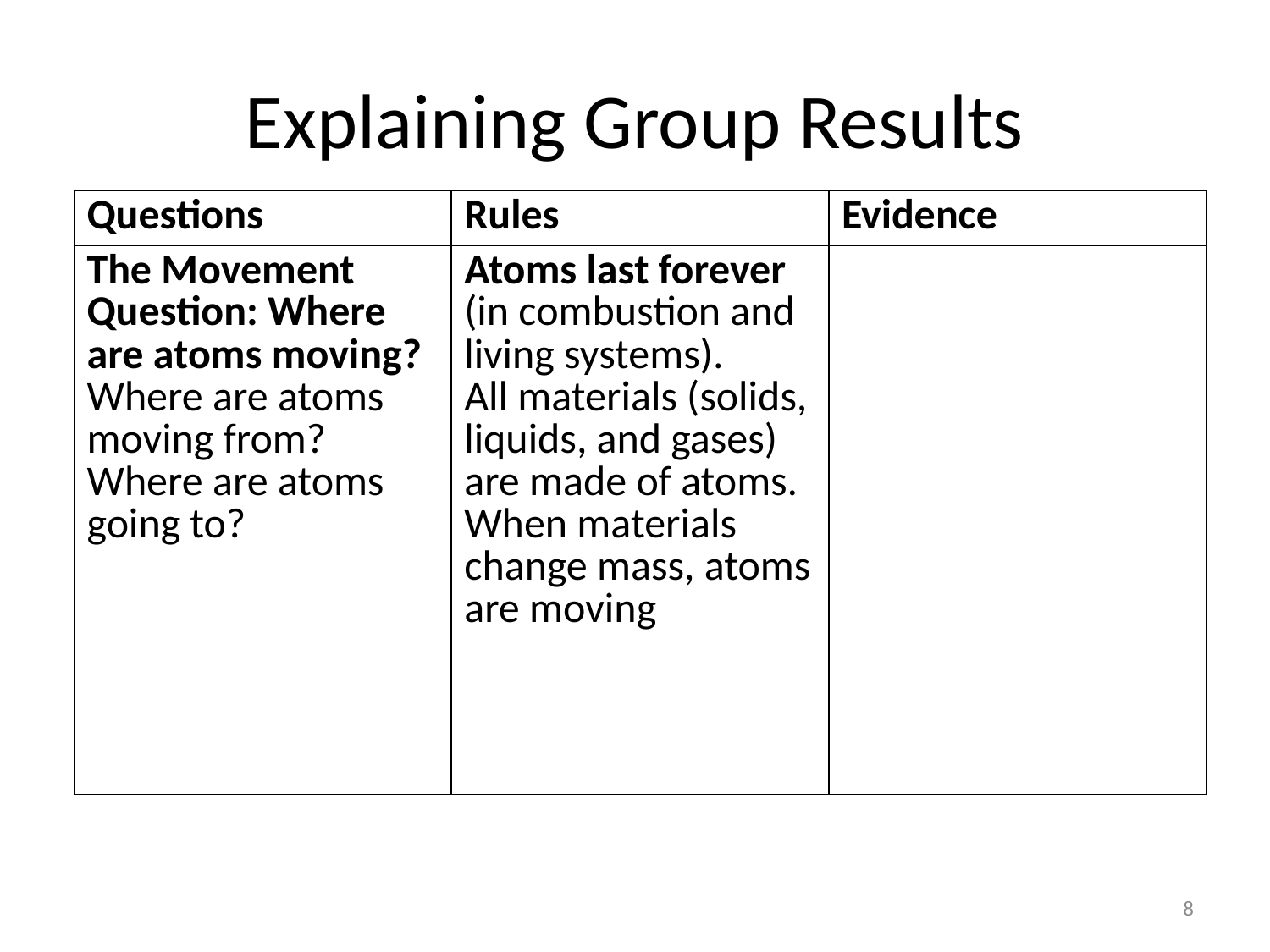

# Explaining Group Results
| Questions | Rules | Evidence |
| --- | --- | --- |
| The Movement Question: Where are atoms moving? Where are atoms moving from? Where are atoms going to? | Atoms last forever (in combustion and living systems). All materials (solids, liquids, and gases) are made of atoms. When materials change mass, atoms are moving |  |

8